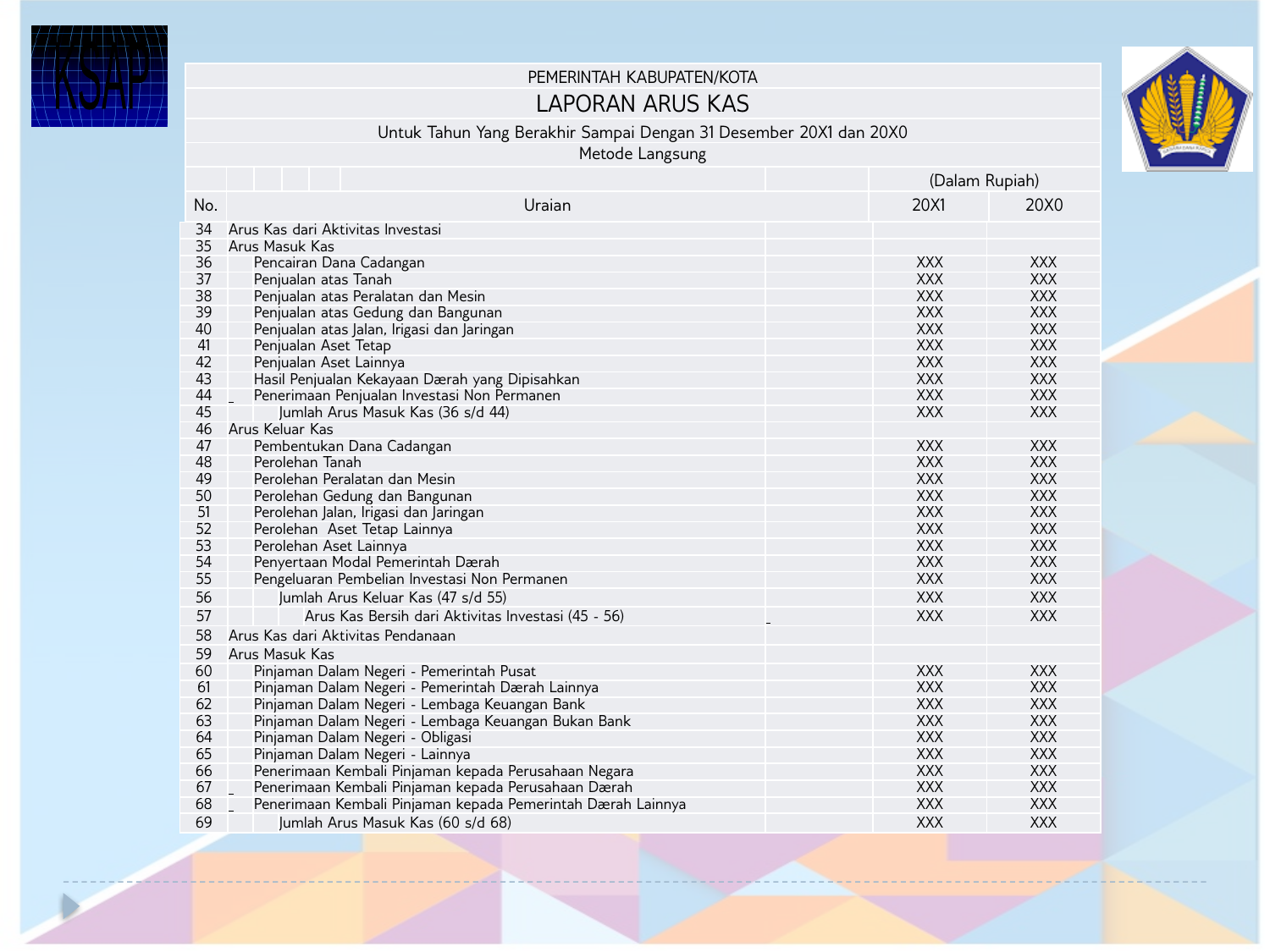

| PEMERINTAH KABUPATEN/KOTA |  |  |  |  |  |  |  |  |
| --- | --- | --- | --- | --- | --- | --- | --- | --- |
| LAPORAN ARUS KAS |  |  |  |  |  |  |  |  |
| Untuk Tahun Yang Berakhir Sampai Dengan 31 Desember 20X1 dan 20X0 |  |  |  |  |  |  |  |  |
| Metode Langsung |  |  |  |  |  |  |  |  |
|  |  |  |  |  |  |  | (Dalam Rupiah) |  |
| No. | Uraian |  |  |  |  |  | 20X1 | 20X0 |
| 34 | Arus Kas dari Aktivitas Investasi |  |  |  |  |  |  |
| --- | --- | --- | --- | --- | --- | --- | --- |
| 35 | Arus Masuk Kas |  |  |  |  |  |  |
| 36 |  | Pencairan Dana Cadangan |  |  |  | XXX | XXX |
| 37 |  | Penjualan atas Tanah |  |  |  | XXX | XXX |
| 38 |  | Penjualan atas Peralatan dan Mesin |  |  |  | XXX | XXX |
| 39 |  | Penjualan atas Gedung dan Bangunan |  |  |  | XXX | XXX |
| 40 |  | Penjualan atas Jalan, Irigasi dan Jaringan |  |  |  | XXX | XXX |
| 41 |  | Penjualan Aset Tetap |  |  |  | XXX | XXX |
| 42 |  | Penjualan Aset Lainnya |  |  |  | XXX | XXX |
| 43 |  | Hasil Penjualan Kekayaan Daerah yang Dipisahkan |  |  |  | XXX | XXX |
| 44 |  | Penerimaan Penjualan Investasi Non Permanen |  |  |  | XXX | XXX |
| 45 |  |  | Jumlah Arus Masuk Kas (36 s/d 44) |  |  | XXX | XXX |
| 46 | Arus Keluar Kas |  |  |  |  |  |  |
| 47 |  | Pembentukan Dana Cadangan |  |  |  | XXX | XXX |
| 48 |  | Perolehan Tanah |  |  |  | XXX | XXX |
| 49 |  | Perolehan Peralatan dan Mesin |  |  |  | XXX | XXX |
| 50 |  | Perolehan Gedung dan Bangunan |  |  |  | XXX | XXX |
| 51 |  | Perolehan Jalan, Irigasi dan Jaringan |  |  |  | XXX | XXX |
| 52 |  | Perolehan Aset Tetap Lainnya |  |  |  | XXX | XXX |
| 53 |  | Perolehan Aset Lainnya |  |  |  | XXX | XXX |
| 54 |  | Penyertaan Modal Pemerintah Daerah |  |  |  | XXX | XXX |
| 55 |  | Pengeluaran Pembelian Investasi Non Permanen |  |  |  | XXX | XXX |
| 56 |  |  | Jumlah Arus Keluar Kas (47 s/d 55) |  |  | XXX | XXX |
| 57 |  |  |  | Arus Kas Bersih dari Aktivitas Investasi (45 - 56) |  | XXX | XXX |
| 58 | Arus Kas dari Aktivitas Pendanaan |  |  |  |  |  |  |
| 59 | Arus Masuk Kas |  |  |  |  |  |  |
| 60 |  | Pinjaman Dalam Negeri - Pemerintah Pusat |  |  |  | XXX | XXX |
| 61 |  | Pinjaman Dalam Negeri - Pemerintah Daerah Lainnya |  |  |  | XXX | XXX |
| 62 |  | Pinjaman Dalam Negeri - Lembaga Keuangan Bank |  |  |  | XXX | XXX |
| 63 |  | Pinjaman Dalam Negeri - Lembaga Keuangan Bukan Bank |  |  |  | XXX | XXX |
| 64 |  | Pinjaman Dalam Negeri - Obligasi |  |  |  | XXX | XXX |
| 65 |  | Pinjaman Dalam Negeri - Lainnya |  |  |  | XXX | XXX |
| 66 |  | Penerimaan Kembali Pinjaman kepada Perusahaan Negara |  |  |  | XXX | XXX |
| 67 |  | Penerimaan Kembali Pinjaman kepada Perusahaan Daerah |  |  |  | XXX | XXX |
| 68 |  | Penerimaan Kembali Pinjaman kepada Pemerintah Daerah Lainnya |  |  |  | XXX | XXX |
| 69 |  |  | Jumlah Arus Masuk Kas (60 s/d 68) |  |  | XXX | XXX |